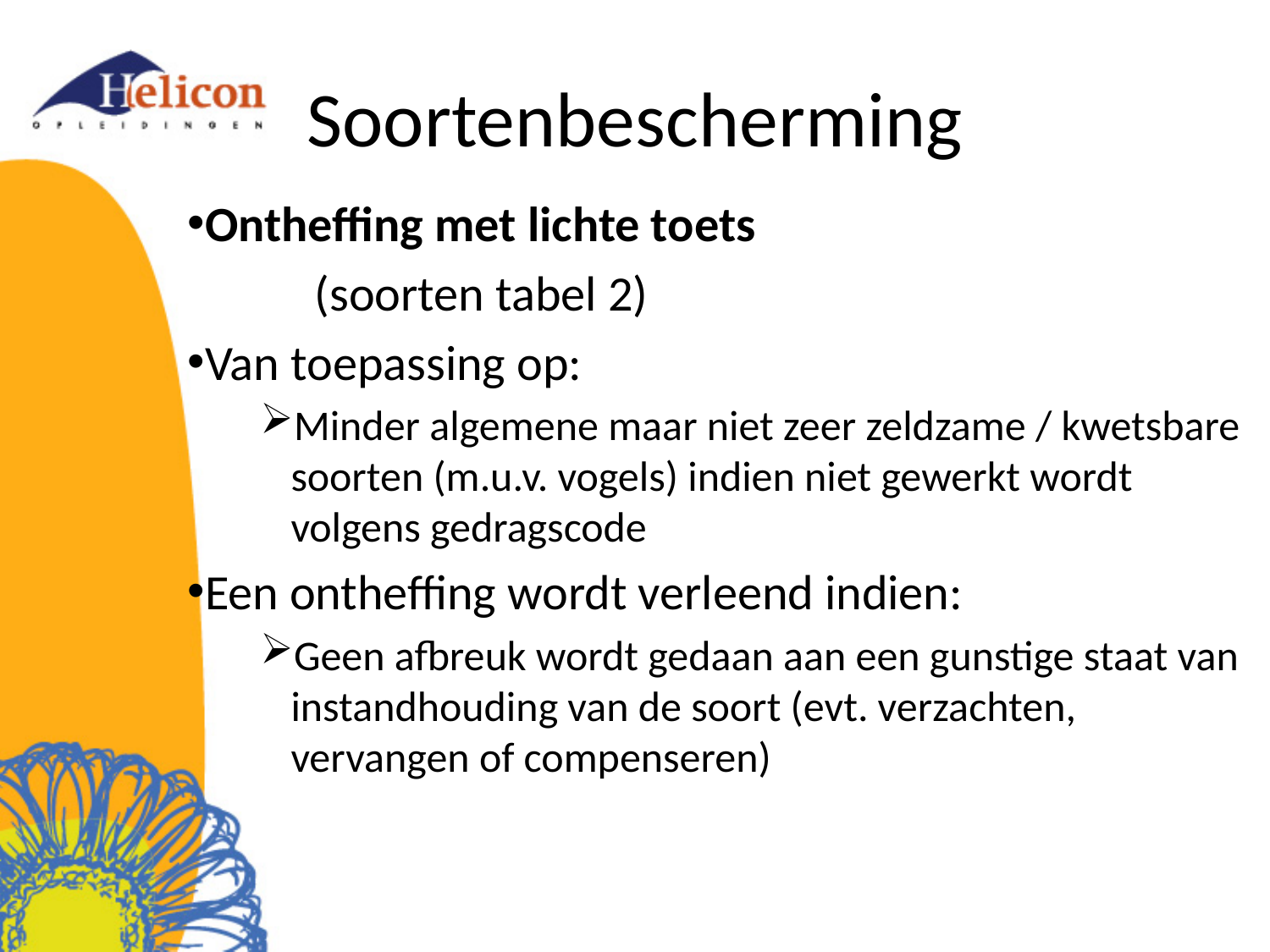

# Soortenbescherming
Ontheffing met lichte toets
	(soorten tabel 2)
Van toepassing op:
Minder algemene maar niet zeer zeldzame / kwetsbare soorten (m.u.v. vogels) indien niet gewerkt wordt volgens gedragscode
Een ontheffing wordt verleend indien:
Geen afbreuk wordt gedaan aan een gunstige staat van instandhouding van de soort (evt. verzachten, vervangen of compenseren)